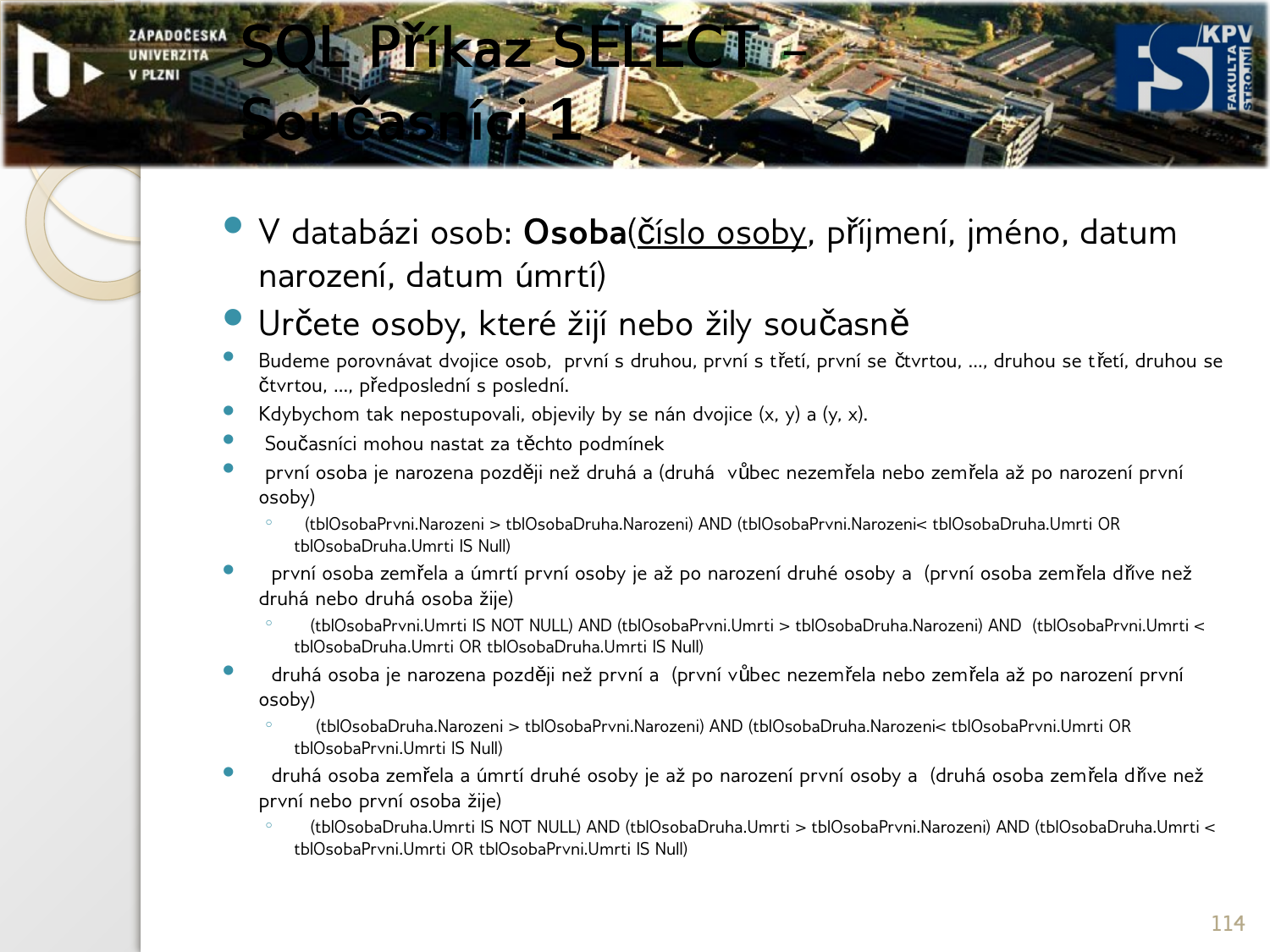

# SQL Příkaz SELECT – Současníci 1
V databázi osob: Osoba(číslo osoby, příjmení, jméno, datum narození, datum úmrtí)
Určete osoby, které žijí nebo žily současně
Budeme porovnávat dvojice osob,  první s druhou, první s třetí, první se čtvrtou, ..., druhou se třetí, druhou se čtvrtou, ..., předposlední s poslední.
Kdybychom tak nepostupovali, objevily by se nán dvojice (x, y) a (y, x).
 Současníci mohou nastat za těchto podmínek
 první osoba je narozena později než druhá a (druhá  vůbec nezemřela nebo zemřela až po narození první osoby)
  (tblOsobaPrvni.Narozeni > tblOsobaDruha.Narozeni) AND (tblOsobaPrvni.Narozeni< tblOsobaDruha.Umrti OR   tblOsobaDruha.Umrti IS Null)
  první osoba zemřela a úmrtí první osoby je až po narození druhé osoby a  (první osoba zemřela dříve než druhá nebo druhá osoba žije)
   (tblOsobaPrvni.Umrti IS NOT NULL) AND (tblOsobaPrvni.Umrti > tblOsobaDruha.Narozeni) AND  (tblOsobaPrvni.Umrti < tblOsobaDruha.Umrti OR tblOsobaDruha.Umrti IS Null)
  druhá osoba je narozena později než první a  (první vůbec nezemřela nebo zemřela až po narození první osoby)
    (tblOsobaDruha.Narozeni > tblOsobaPrvni.Narozeni) AND (tblOsobaDruha.Narozeni< tblOsobaPrvni.Umrti OR tblOsobaPrvni.Umrti IS Null)
  druhá osoba zemřela a úmrtí druhé osoby je až po narození první osoby a  (druhá osoba zemřela dříve než první nebo první osoba žije)
   (tblOsobaDruha.Umrti IS NOT NULL) AND (tblOsobaDruha.Umrti > tblOsobaPrvni.Narozeni) AND (tblOsobaDruha.Umrti < tblOsobaPrvni.Umrti OR tblOsobaPrvni.Umrti IS Null)

114